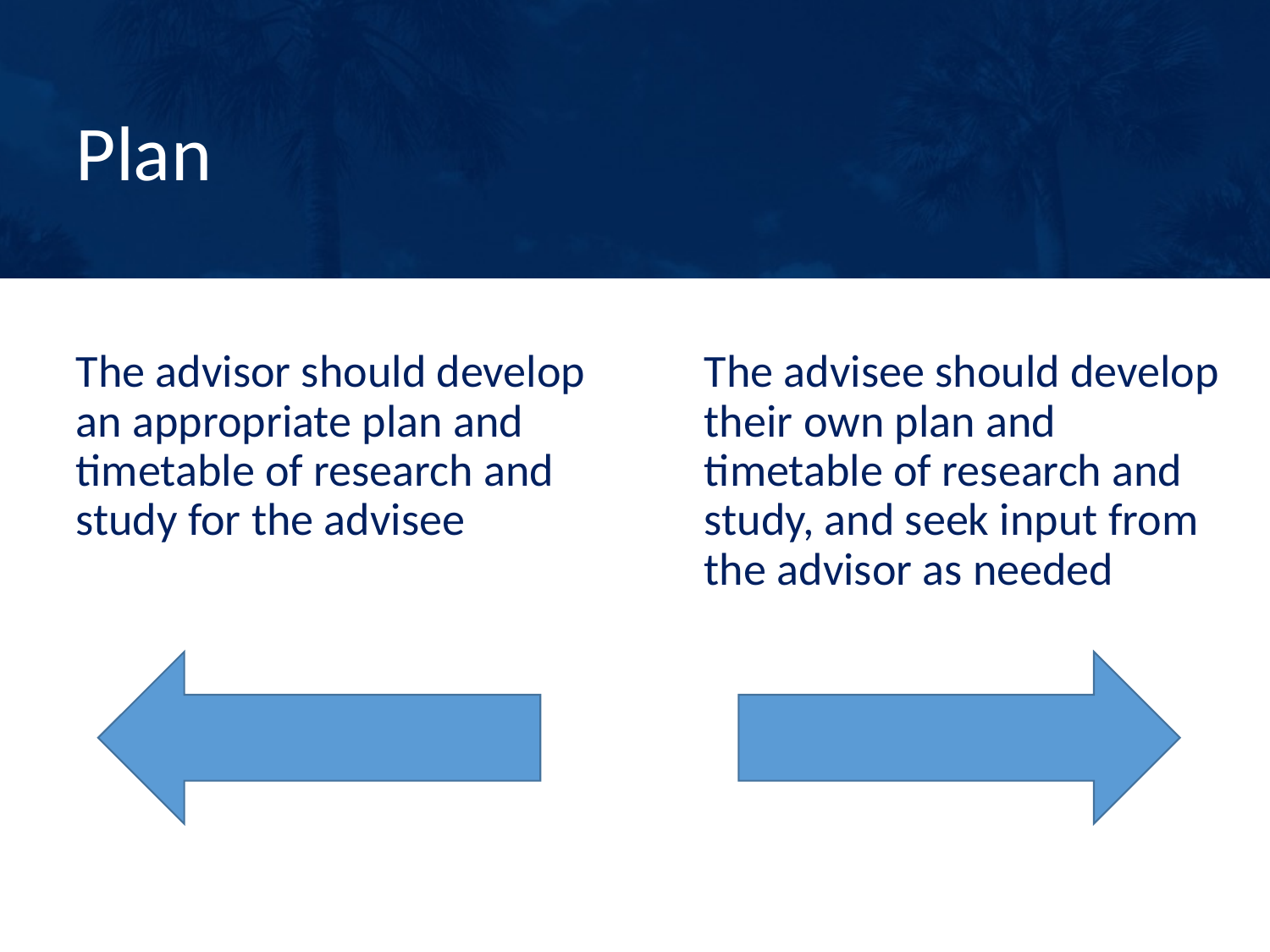

# Plan
The advisor should develop an appropriate plan and timetable of research and study for the advisee
The advisee should develop their own plan and timetable of research and  study, and seek input from the advisor as needed